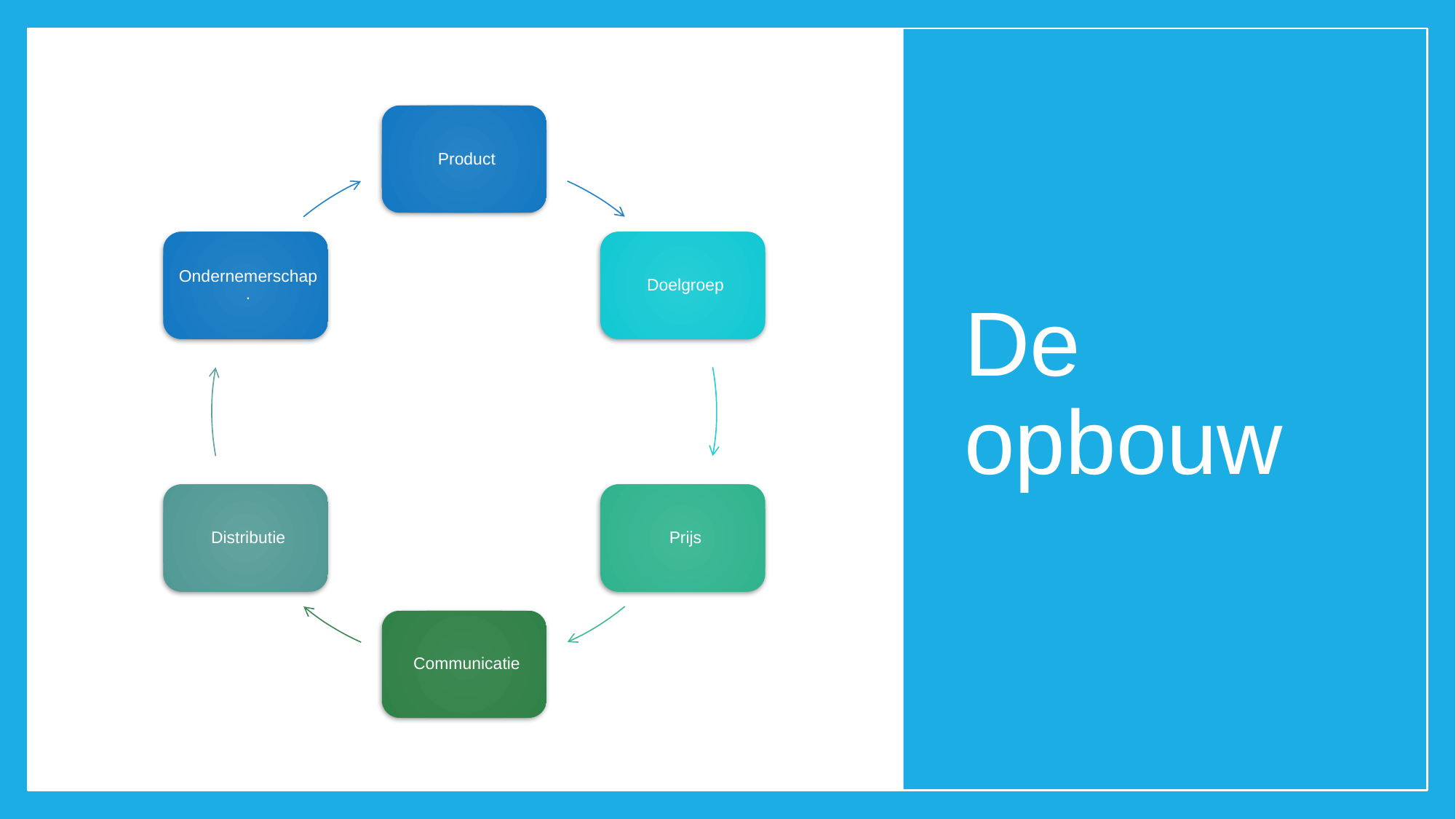

# De opbouw
Product
Doelgroep
Prijs
Communicatie
Distributie
Ondernemerschap.